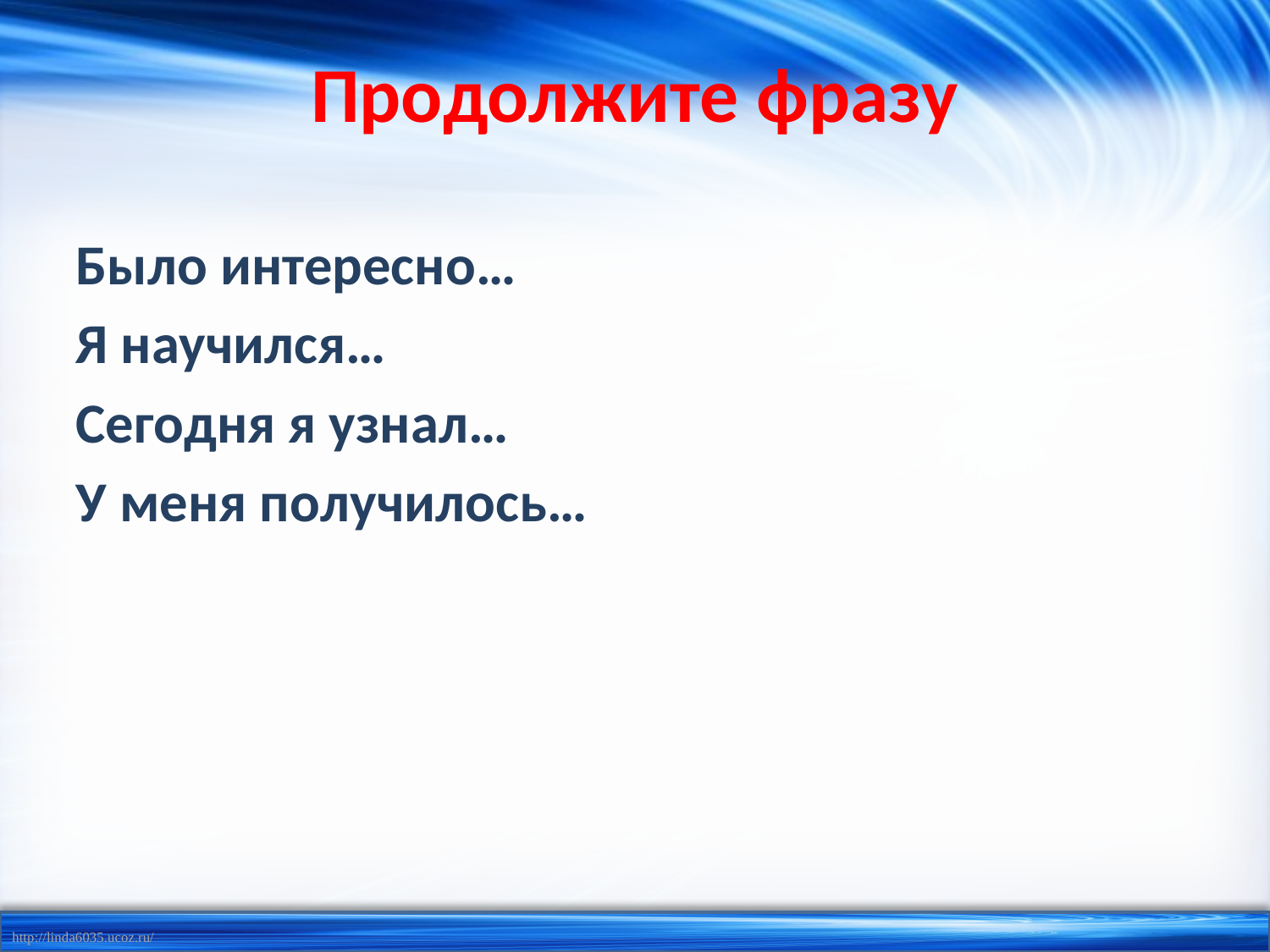

# Продолжите фразу
Было интересно…
Я научился…
Сегодня я узнал…
У меня получилось…